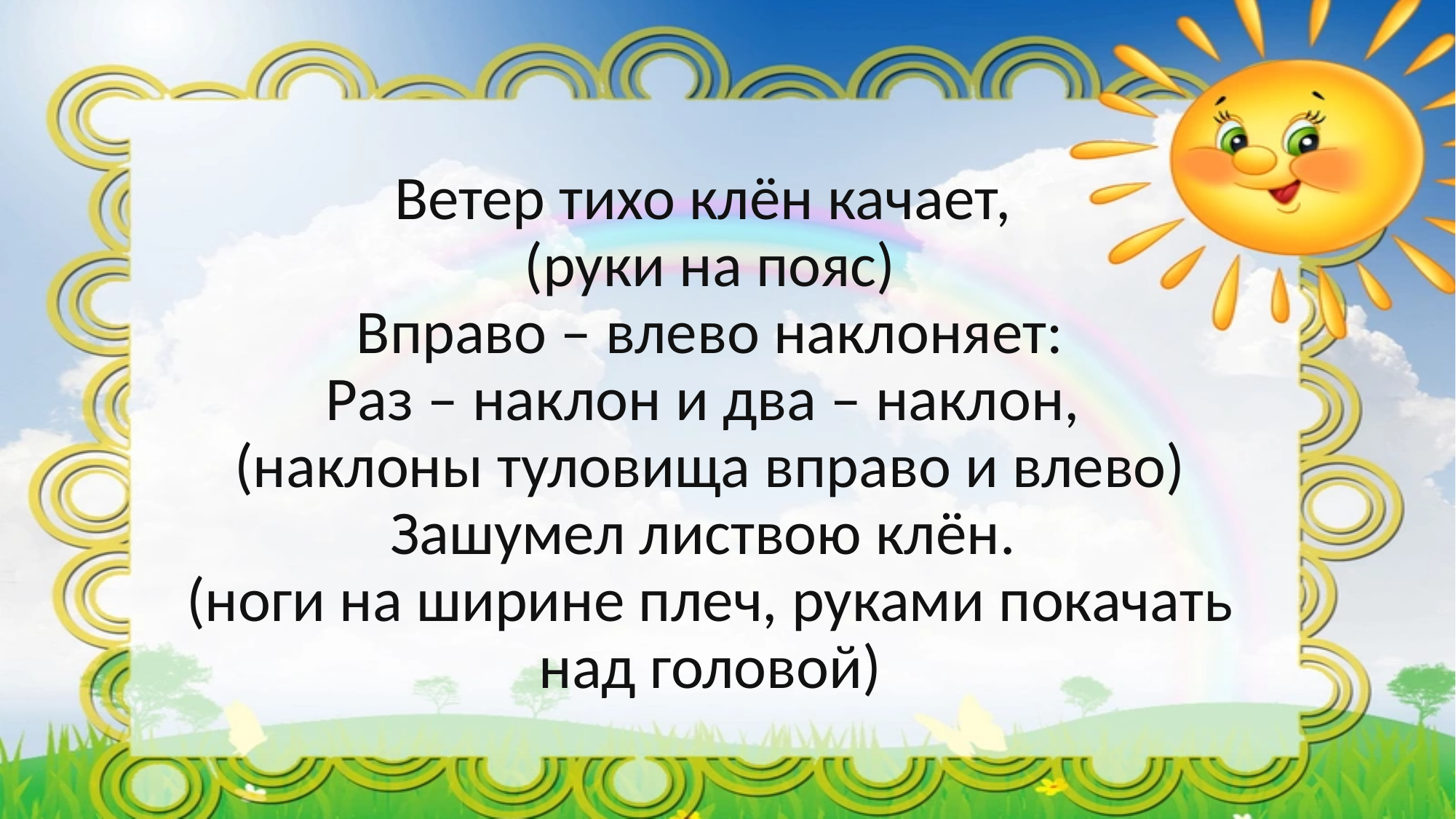

# Ветер тихо клён качает, (руки на пояс) Вправо – влево наклоняет: Раз – наклон и два – наклон, (наклоны туловища вправо и влево) Зашумел листвою клён. (ноги на ширине плеч, руками покачать над головой)